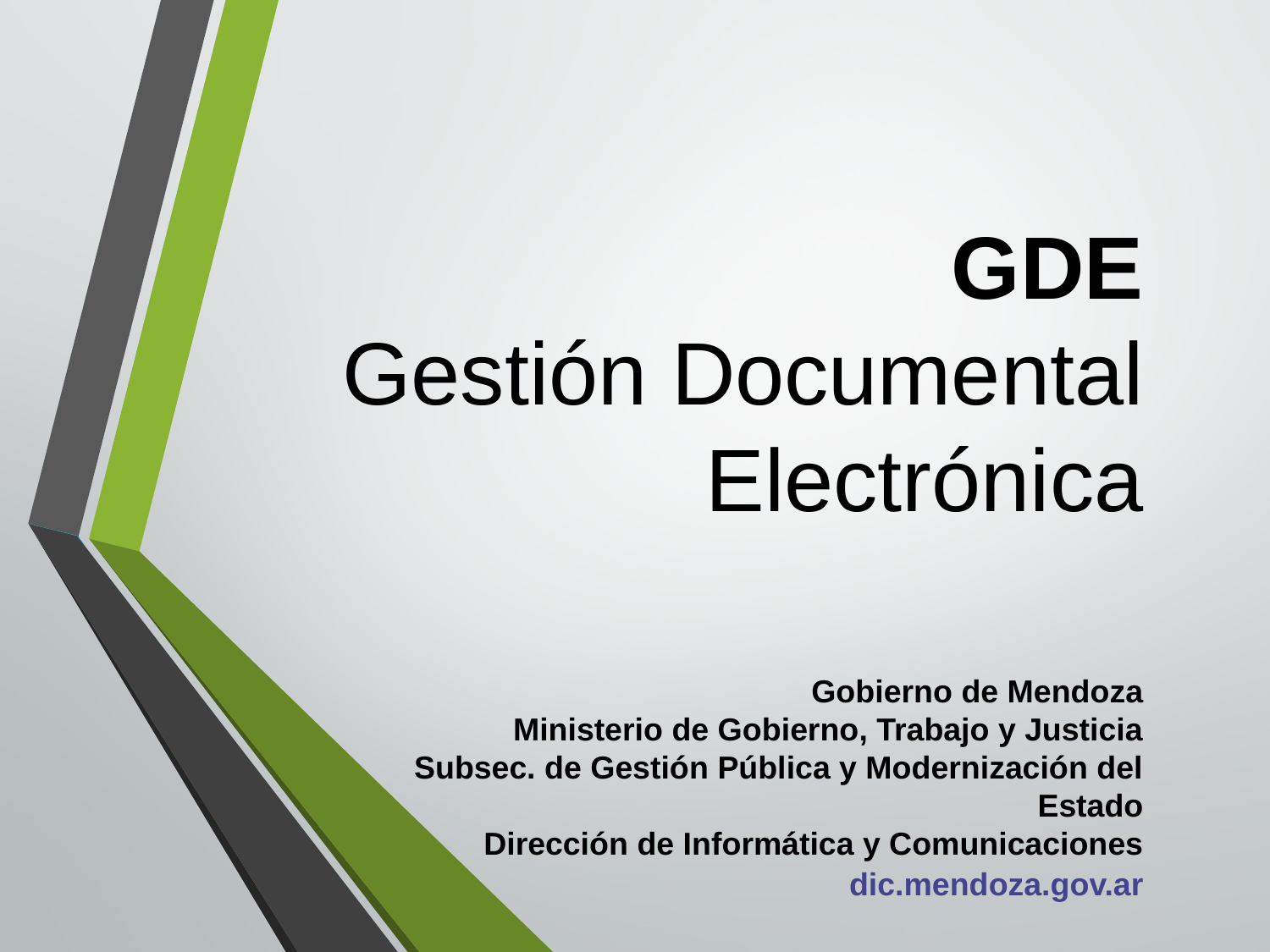

# GDE Gestión Documental Electrónica
Gobierno de Mendoza
Ministerio de Gobierno, Trabajo y Justicia
Subsec. de Gestión Pública y Modernización del Estado
Dirección de Informática y Comunicaciones
dic.mendoza.gov.ar